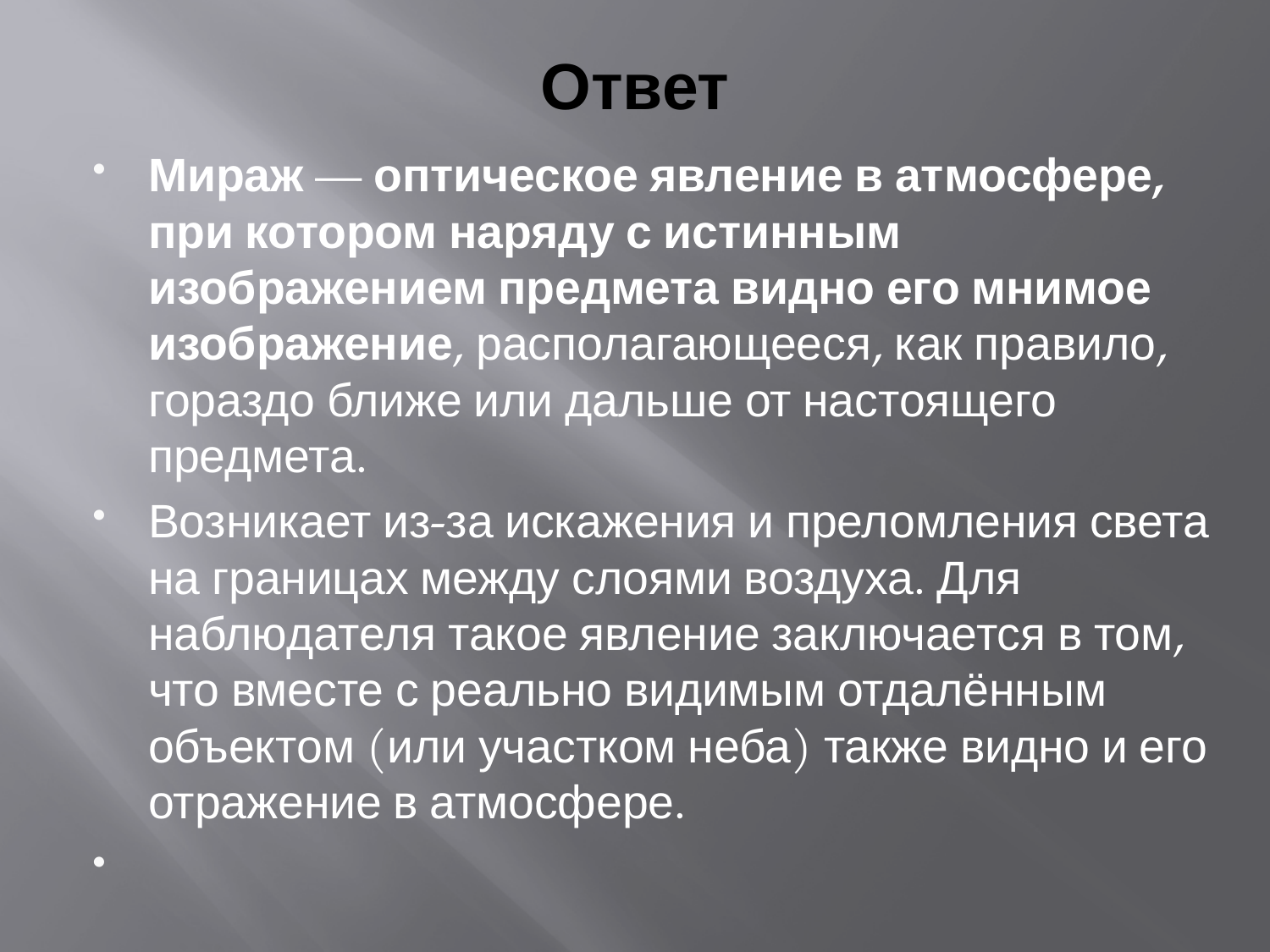

# Ответ
Мираж — оптическое явление в атмосфере, при котором наряду с истинным изображением предмета видно его мнимое изображение, располагающееся, как правило, гораздо ближе или дальше от настоящего предмета.
Возникает из-за искажения и преломления света на границах между слоями воздуха. Для наблюдателя такое явление заключается в том, что вместе с реально видимым отдалённым объектом (или участком неба) также видно и его отражение в атмосфере.